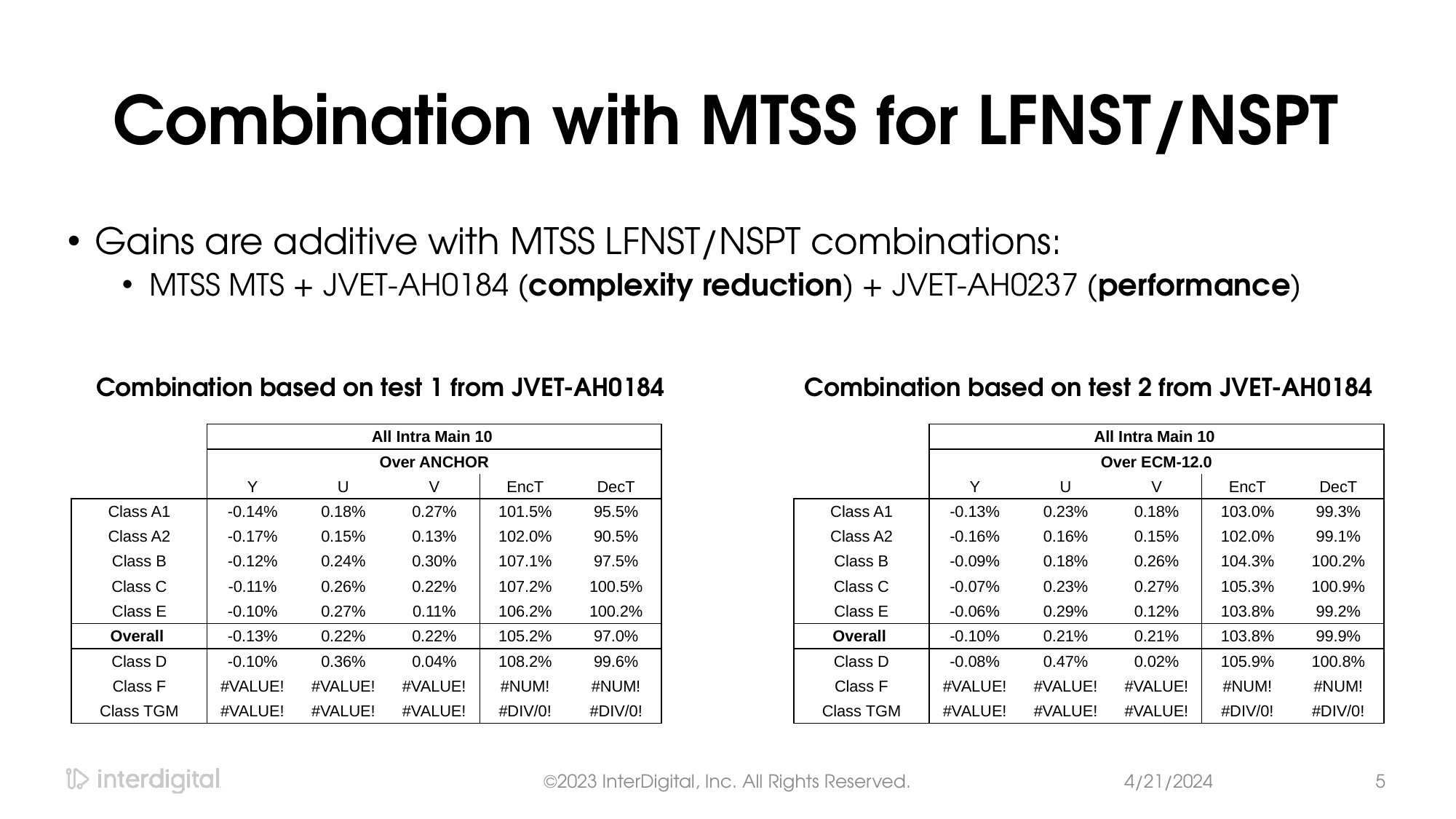

# Combination with MTSS for LFNST/NSPT
Gains are additive with MTSS LFNST/NSPT combinations:
MTSS MTS + JVET-AH0184 (complexity reduction) + JVET-AH0237 (performance)

Combination based on test 1 from JVET-AH0184
Combination based on test 2 from JVET-AH0184
|  | All Intra Main 10 |  |  |  |  |
| --- | --- | --- | --- | --- | --- |
|  | Over ANCHOR |  |  |  |  |
|  | Y | U | V | EncT | DecT |
| Class A1 | -0.14% | 0.18% | 0.27% | 101.5% | 95.5% |
| Class A2 | -0.17% | 0.15% | 0.13% | 102.0% | 90.5% |
| Class B | -0.12% | 0.24% | 0.30% | 107.1% | 97.5% |
| Class C | -0.11% | 0.26% | 0.22% | 107.2% | 100.5% |
| Class E | -0.10% | 0.27% | 0.11% | 106.2% | 100.2% |
| Overall | -0.13% | 0.22% | 0.22% | 105.2% | 97.0% |
| Class D | -0.10% | 0.36% | 0.04% | 108.2% | 99.6% |
| Class F | #VALUE! | #VALUE! | #VALUE! | #NUM! | #NUM! |
| Class TGM | #VALUE! | #VALUE! | #VALUE! | #DIV/0! | #DIV/0! |
|  | All Intra Main 10 |  |  |  |  |
| --- | --- | --- | --- | --- | --- |
|  | Over ECM-12.0 |  |  |  |  |
|  | Y | U | V | EncT | DecT |
| Class A1 | -0.13% | 0.23% | 0.18% | 103.0% | 99.3% |
| Class A2 | -0.16% | 0.16% | 0.15% | 102.0% | 99.1% |
| Class B | -0.09% | 0.18% | 0.26% | 104.3% | 100.2% |
| Class C | -0.07% | 0.23% | 0.27% | 105.3% | 100.9% |
| Class E | -0.06% | 0.29% | 0.12% | 103.8% | 99.2% |
| Overall | -0.10% | 0.21% | 0.21% | 103.8% | 99.9% |
| Class D | -0.08% | 0.47% | 0.02% | 105.9% | 100.8% |
| Class F | #VALUE! | #VALUE! | #VALUE! | #NUM! | #NUM! |
| Class TGM | #VALUE! | #VALUE! | #VALUE! | #DIV/0! | #DIV/0! |
©2023 InterDigital, Inc. All Rights Reserved.
4/21/2024
5